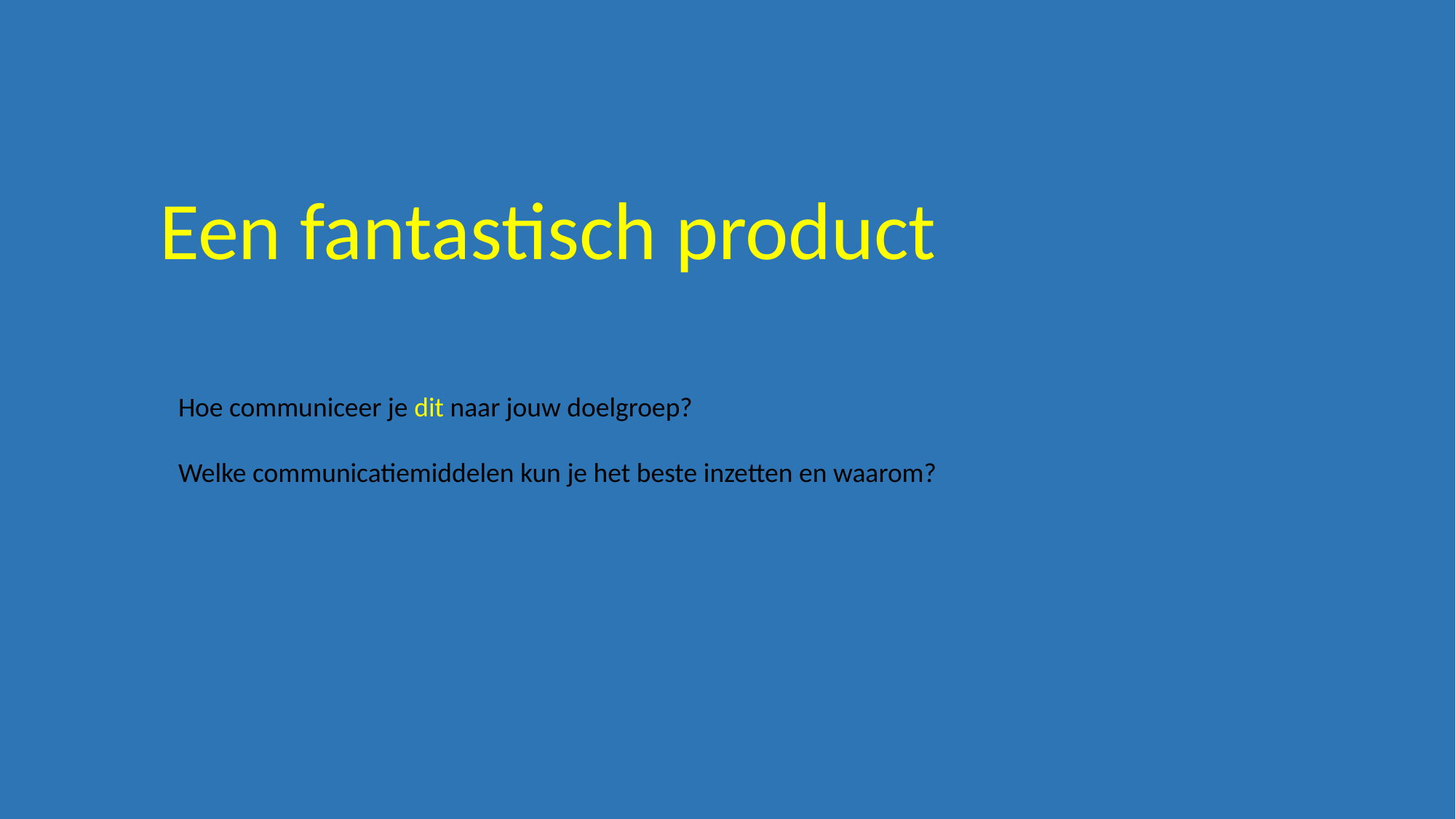

Een fantastisch product
Hoe communiceer je dit naar jouw doelgroep?

Welke communicatiemiddelen kun je het beste inzetten en waarom?